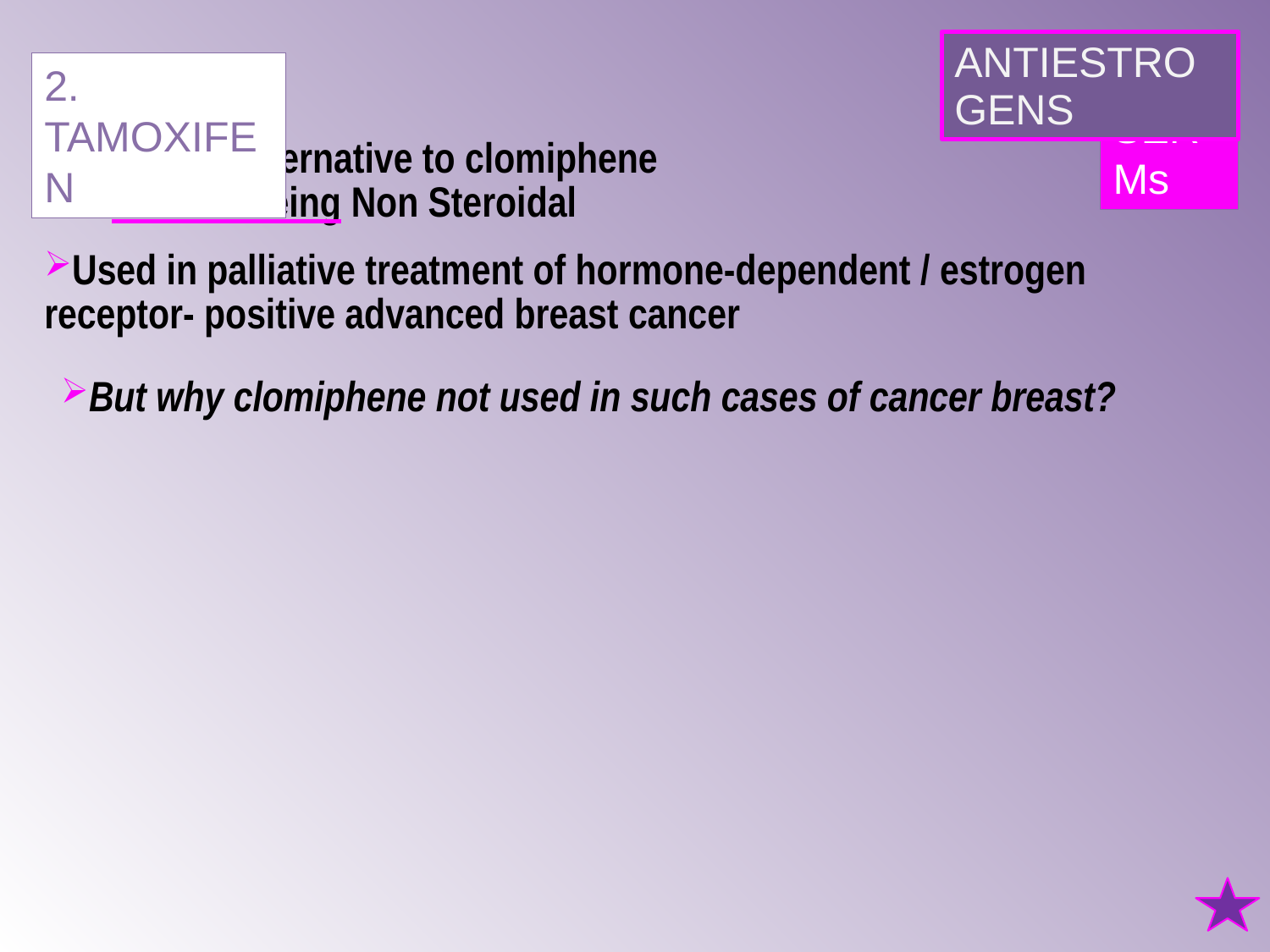

ANTIESTROGENS
2. TAMOXIFEN
SERMs
Is similar & alternative to clomiphene
But differ in being Non Steroidal
Used in palliative treatment of hormone-dependent / estrogen receptor- positive advanced breast cancer
But why clomiphene not used in such cases of cancer breast?